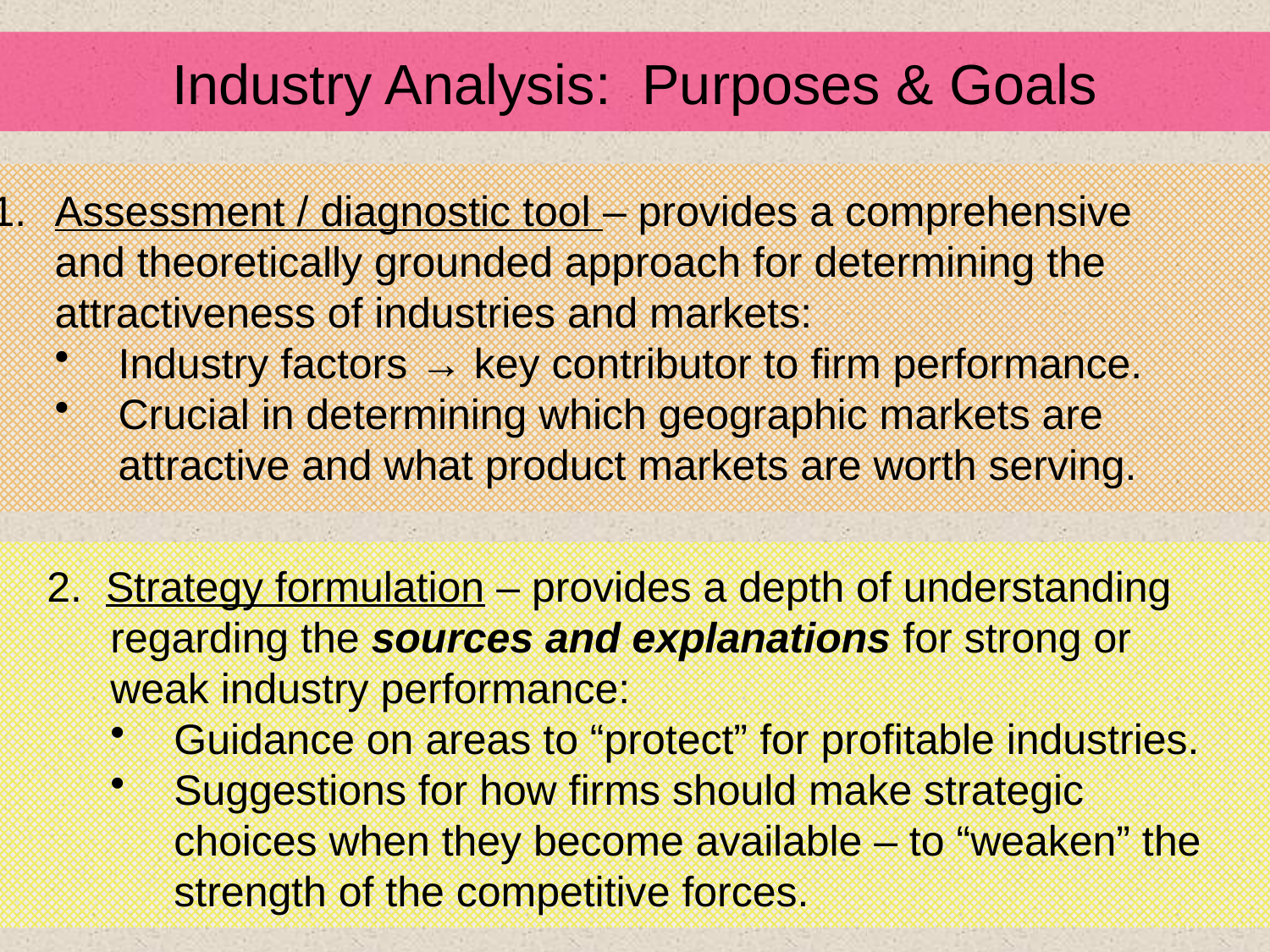

Industry Analysis:  Purposes & Goals

Assessment / diagnostic tool – provides a comprehensive
	and theoretically grounded approach for determining the
	attractiveness of industries and markets:
Industry factors → key contributor to firm performance.
Crucial in determining which geographic markets are
attractive and what product markets are worth serving.

2.  Strategy formulation – provides a depth of understanding regarding the sources and explanations for strong or weak industry performance:
Guidance on areas to “protect” for profitable industries.
Suggestions for how firms should make strategic choices when they become available – to “weaken” the
	strength of the competitive forces.